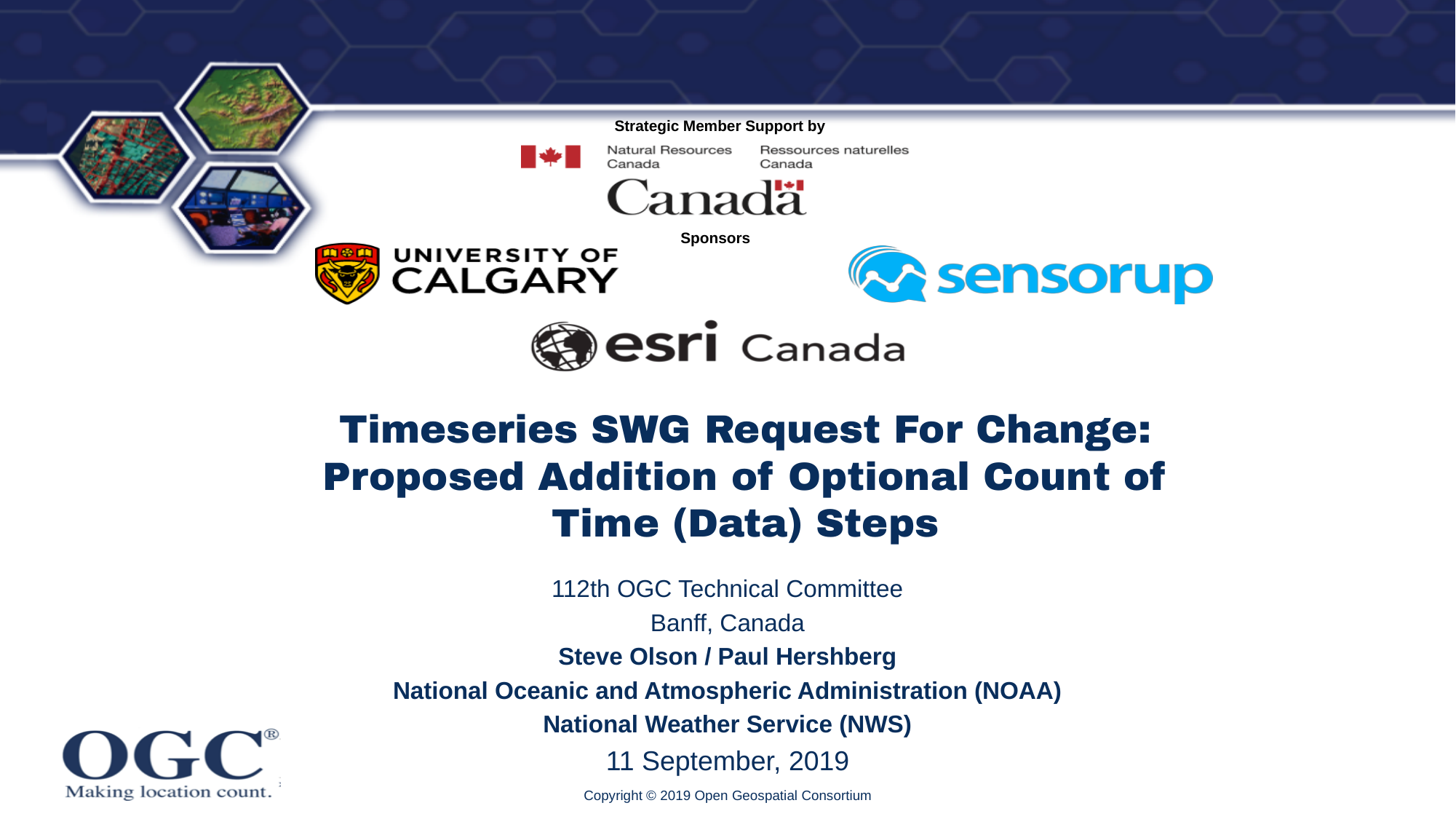

# Timeseries SWG Request For Change: Proposed Addition of Optional Count of Time (Data) Steps
112th OGC Technical Committee
Banff, Canada
Steve Olson / Paul Hershberg
National Oceanic and Atmospheric Administration (NOAA)
National Weather Service (NWS)
11 September, 2019
Copyright © 2019 Open Geospatial Consortium